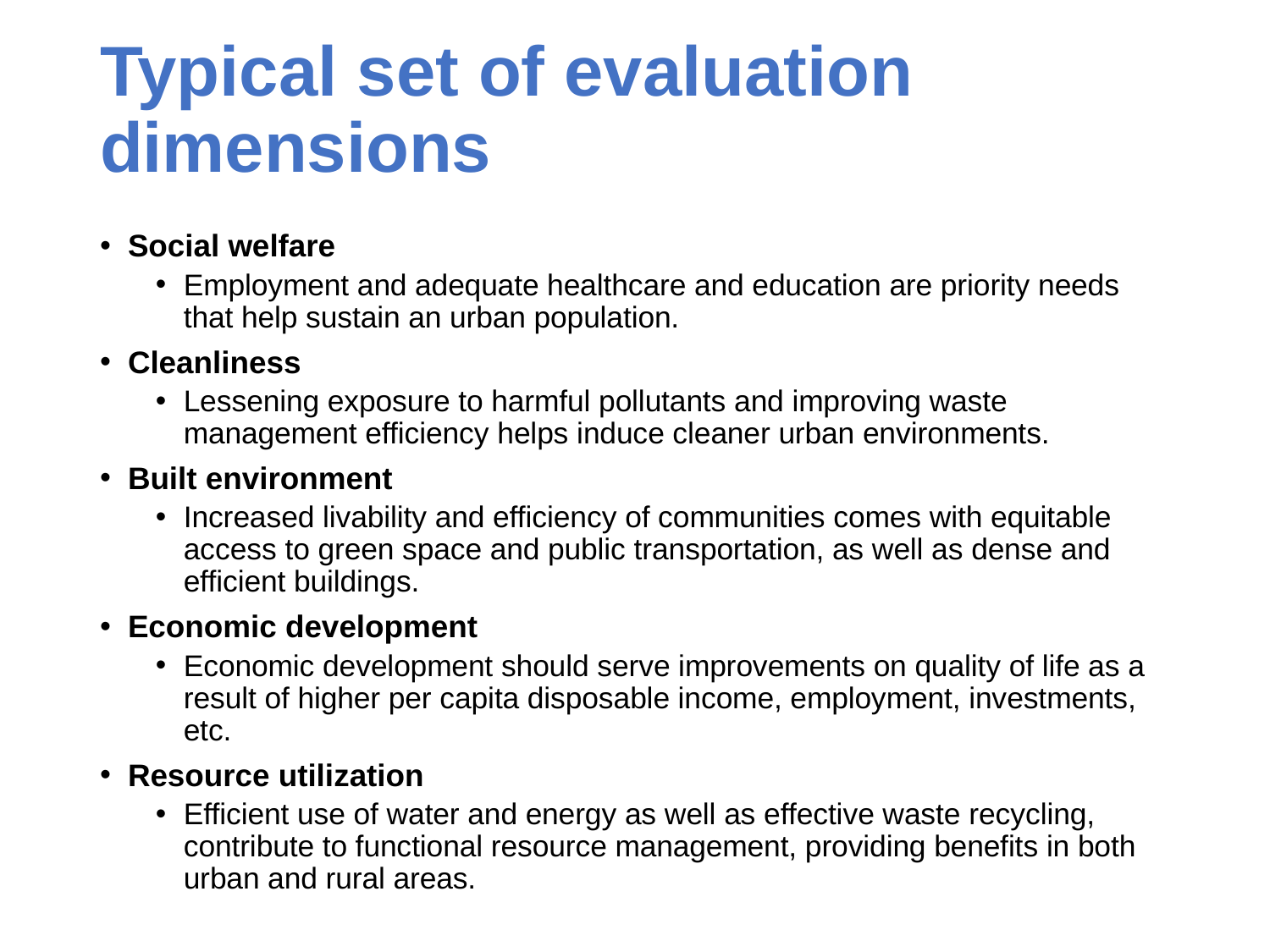

# Typical set of evaluation dimensions
Social welfare
Employment and adequate healthcare and education are priority needs that help sustain an urban population.
Cleanliness
Lessening exposure to harmful pollutants and improving waste management efficiency helps induce cleaner urban environments.
Built environment
Increased livability and efficiency of communities comes with equitable access to green space and public transportation, as well as dense and efficient buildings.
Economic development
Economic development should serve improvements on quality of life as a result of higher per capita disposable income, employment, investments, etc.
Resource utilization
Efficient use of water and energy as well as effective waste recycling, contribute to functional resource management, providing benefits in both urban and rural areas.